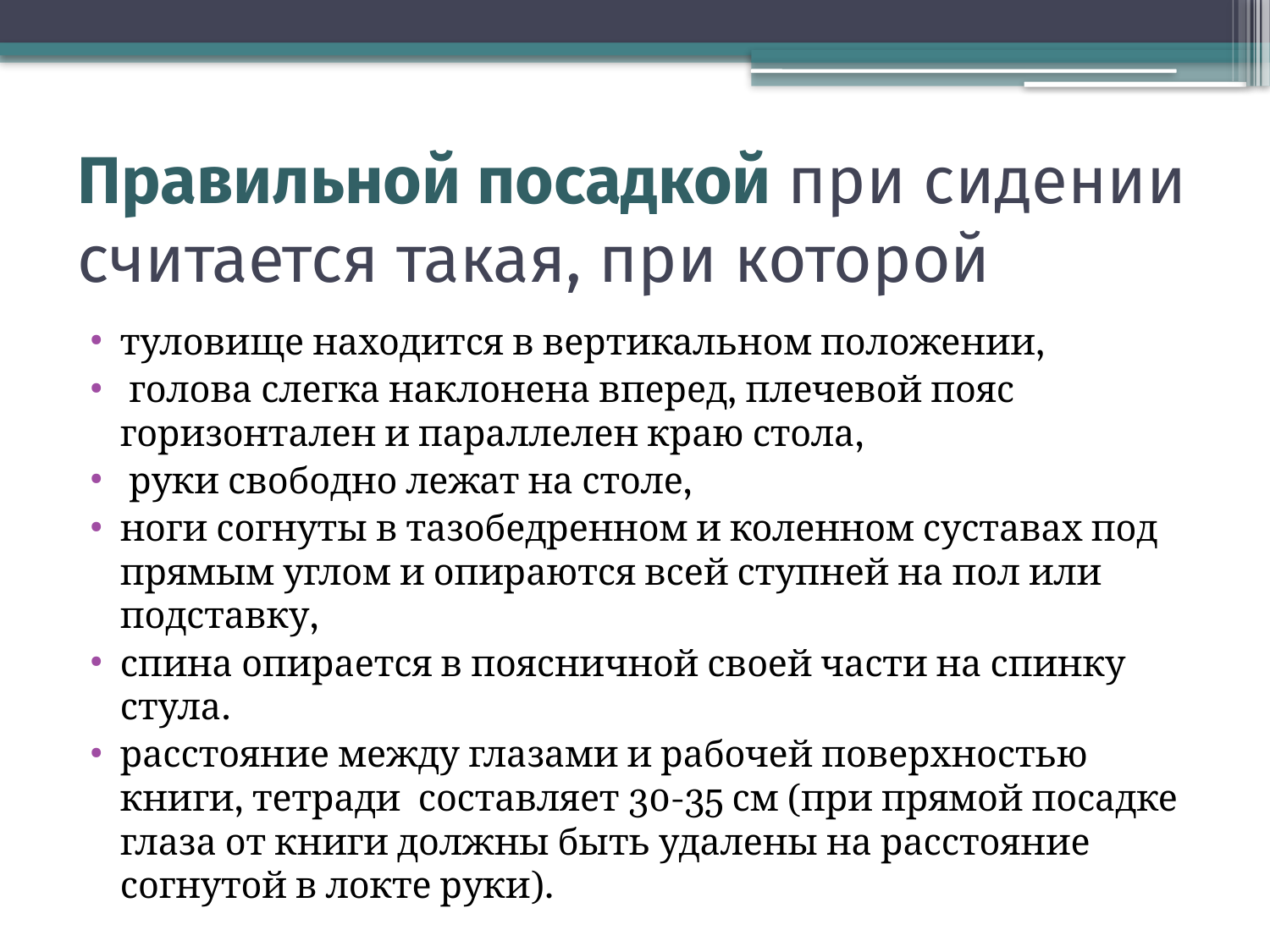

# Правильной посадкой при сидении считается такая, при которой
туловище находится в вертикальном положении,
 голова слегка наклонена вперед, плечевой пояс горизонтален и параллелен краю стола,
 руки свободно лежат на столе,
ноги согнуты в тазобедренном и коленном суставах под прямым углом и опираются всей ступней на пол или подставку,
спина опирается в поясничной своей части на спинку стула.
расстояние между глазами и рабочей поверхностью книги, тетради  составляет 30-35 см (при прямой посадке глаза от книги должны быть удалены на расстояние согнутой в локте руки).